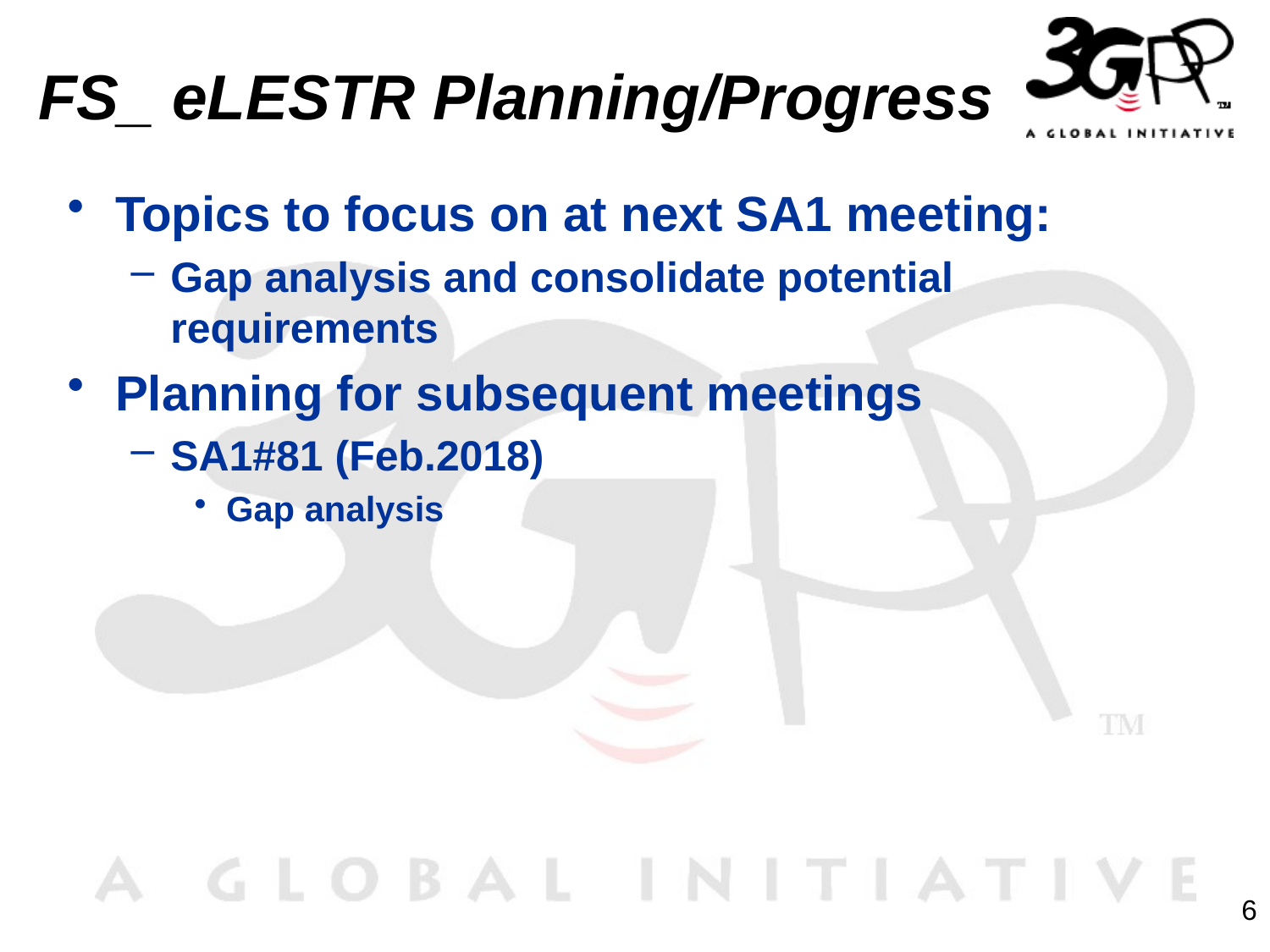

# FS_ eLESTR Planning/Progress
Topics to focus on at next SA1 meeting:
Gap analysis and consolidate potential requirements
Planning for subsequent meetings
SA1#81 (Feb.2018)
Gap analysis
6